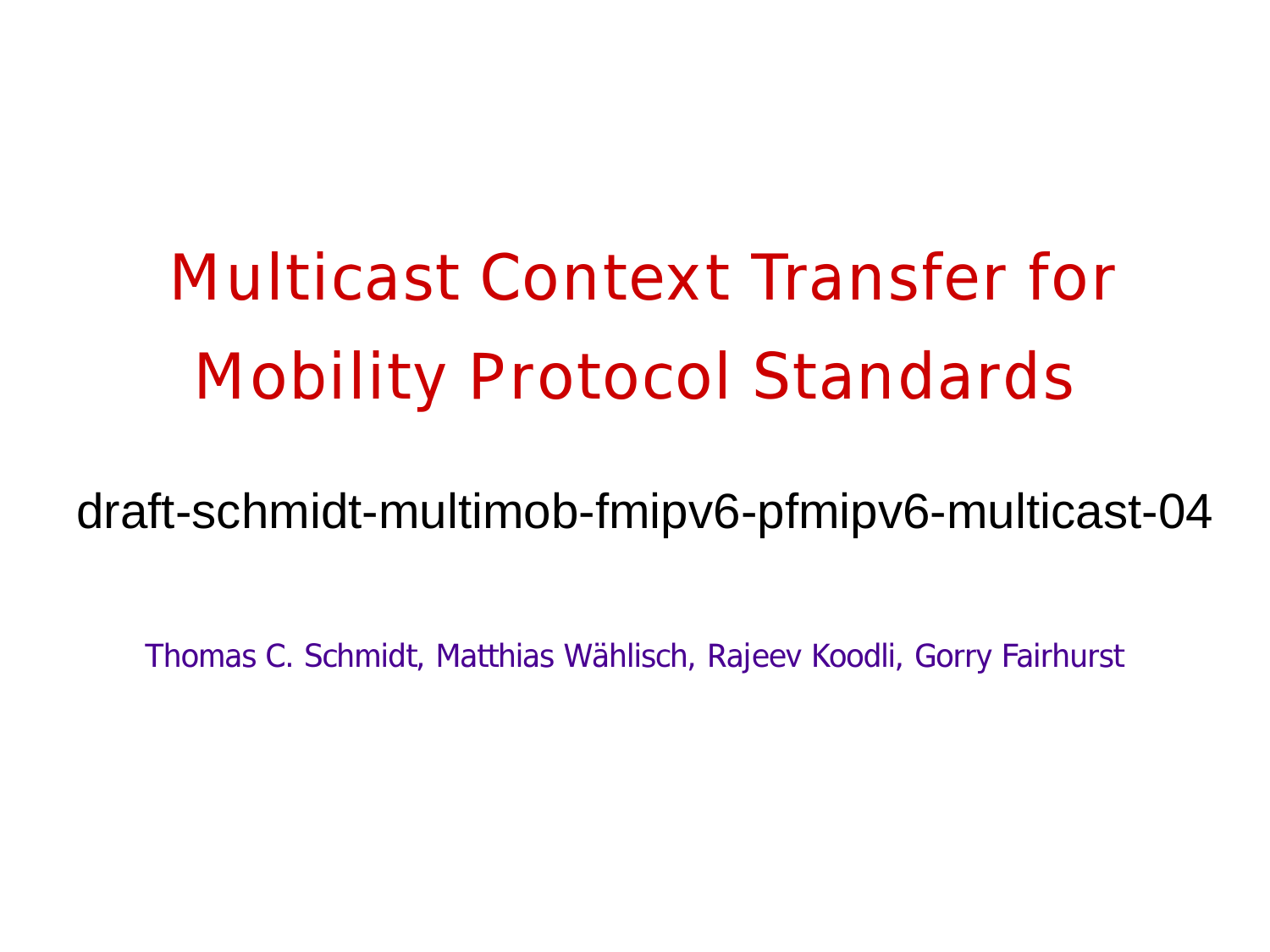

# Multicast Context Transfer for Mobility Protocol Standards draft-schmidt-multimob-fmipv6-pfmipv6-multicast-04

Thomas C. Schmidt, Matthias Wählisch, Rajeev Koodli, Gorry Fairhurst